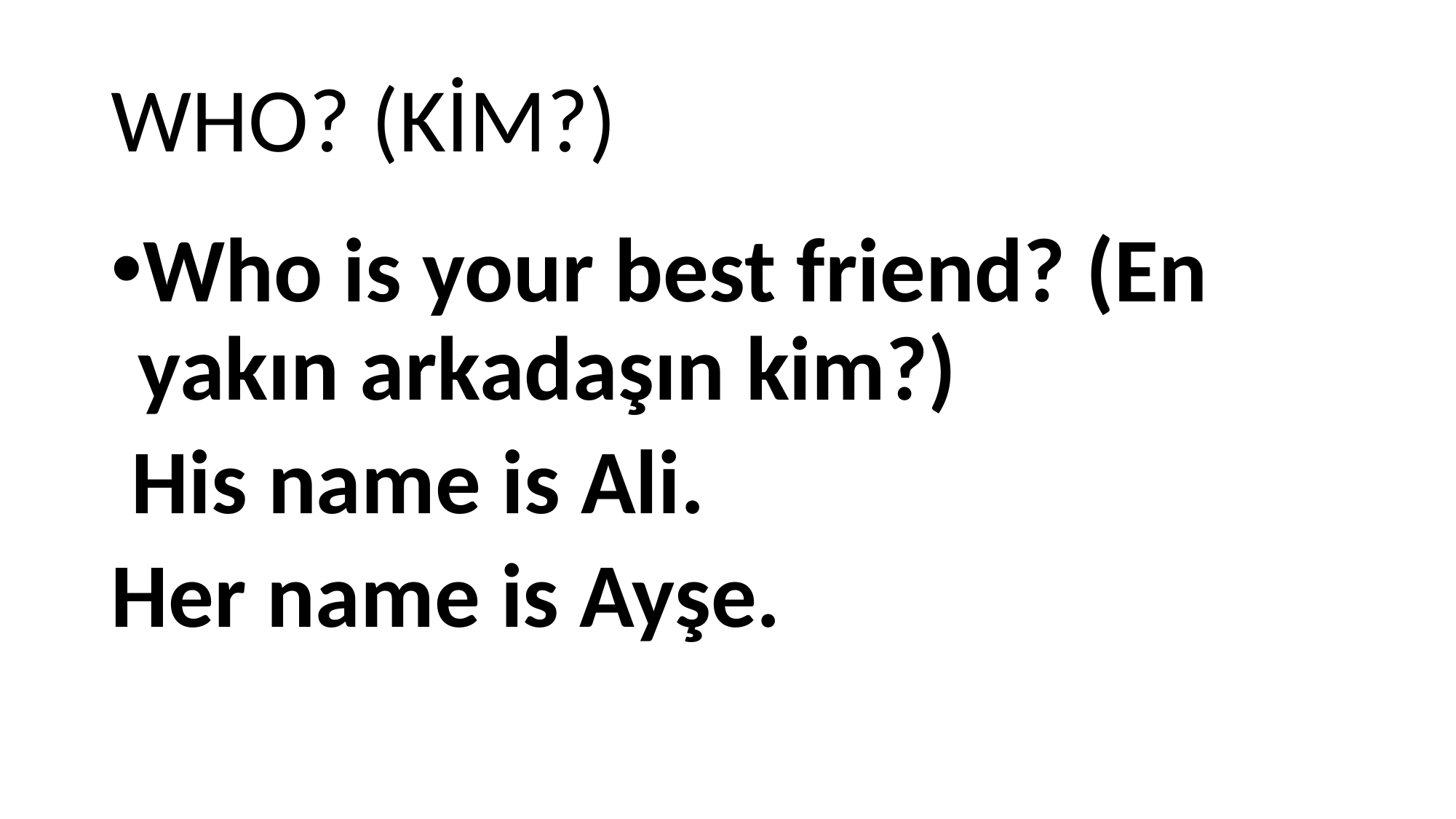

# WHO? (KİM?)
Who is your best friend? (En yakın arkadaşın kim?)
 His name is Ali.
Her name is Ayşe.